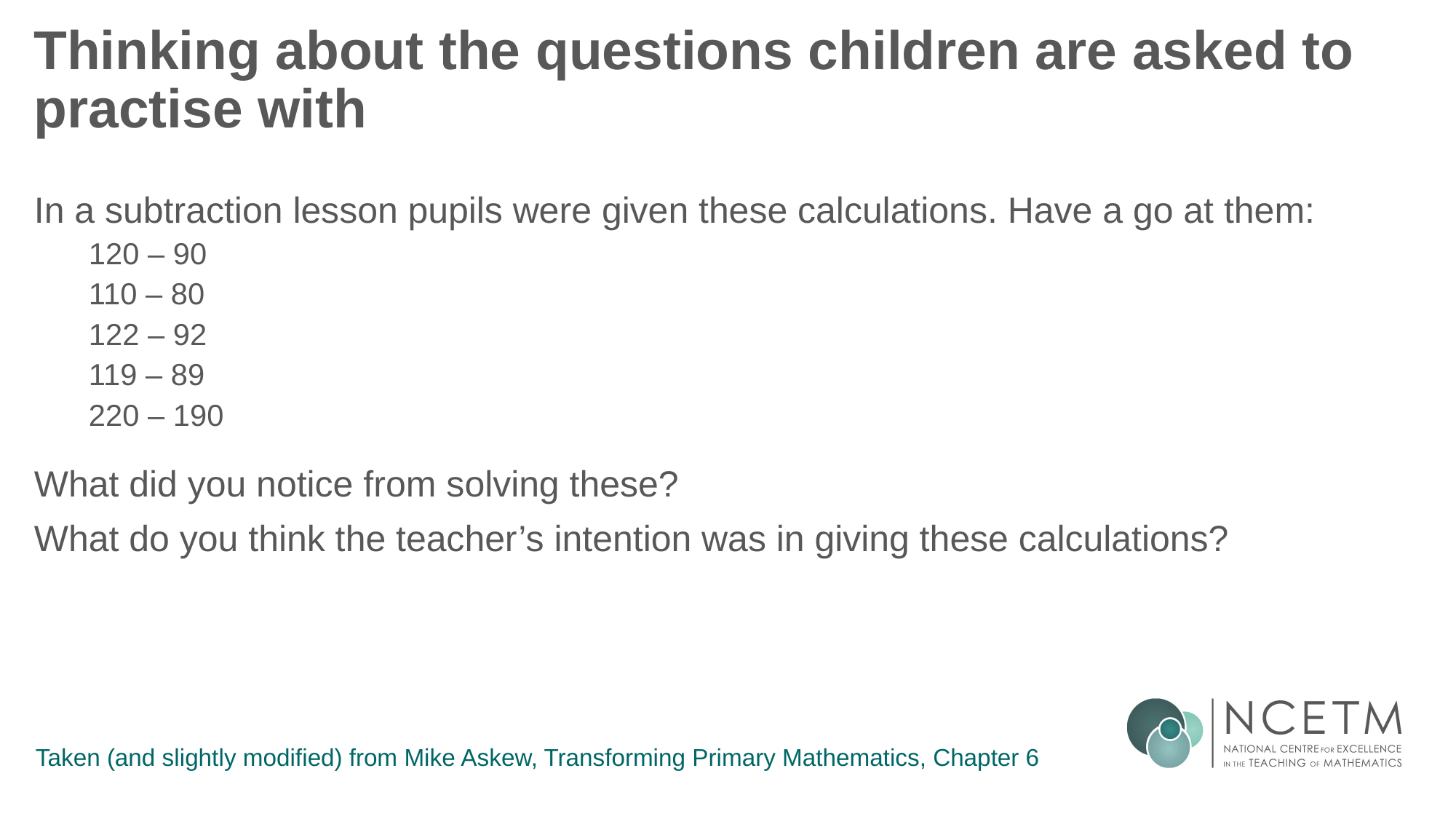

# Thinking about the questions children are asked to practise with
In a subtraction lesson pupils were given these calculations. Have a go at them:
120 – 90
110 – 80
122 – 92
119 – 89
220 – 190

What did you notice from solving these?
What do you think the teacher’s intention was in giving these calculations?

Taken (and slightly modified) from Mike Askew, Transforming Primary Mathematics, Chapter 6